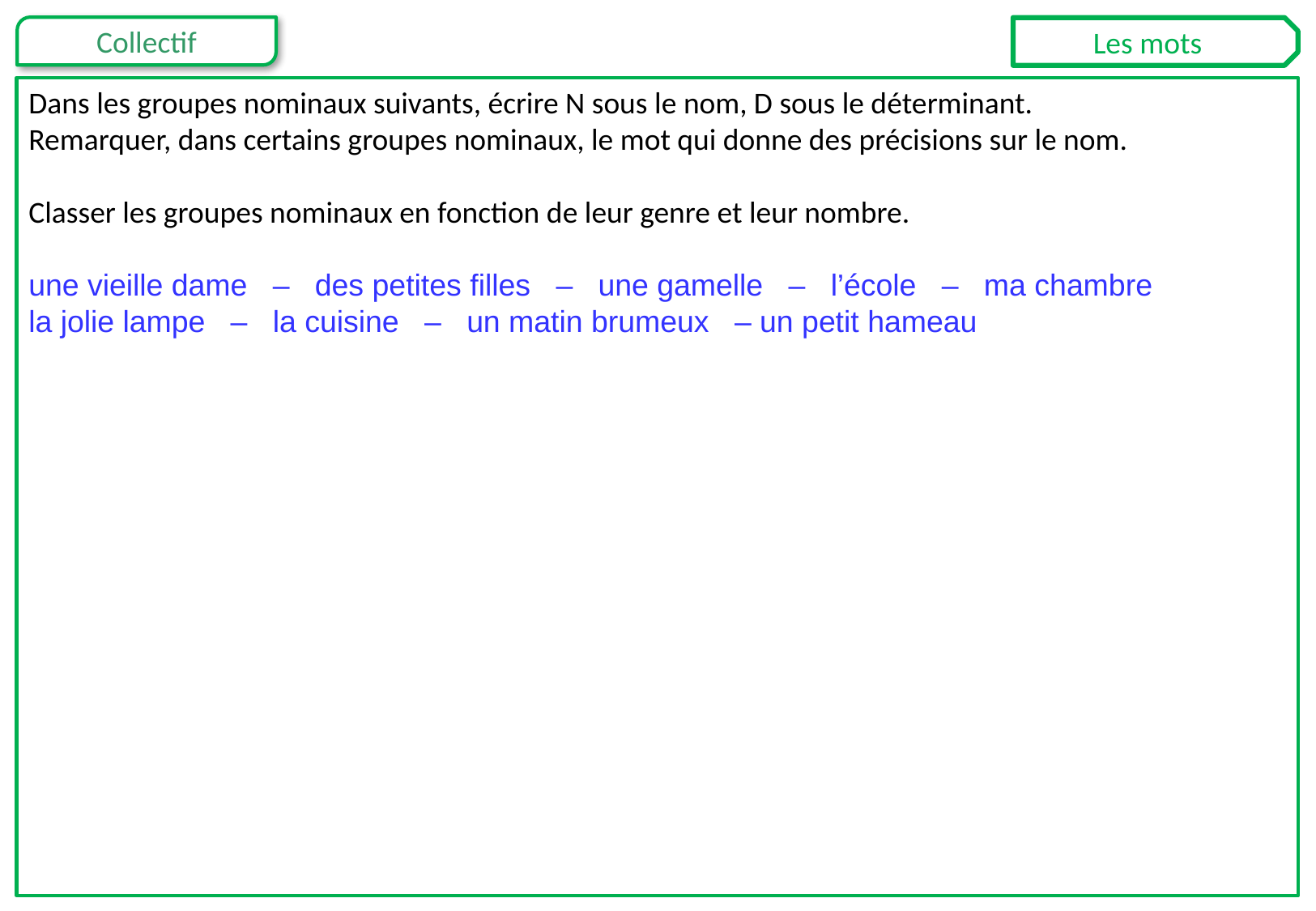

Les mots
Dans les groupes nominaux suivants, écrire N sous le nom, D sous le déterminant.
Remarquer, dans certains groupes nominaux, le mot qui donne des précisions sur le nom.

Classer les groupes nominaux en fonction de leur genre et leur nombre.

une vieille dame   –   des petites filles   –   une gamelle   –   l’école   –   ma chambre
la jolie lampe   –   la cuisine   –   un matin brumeux   – un petit hameau